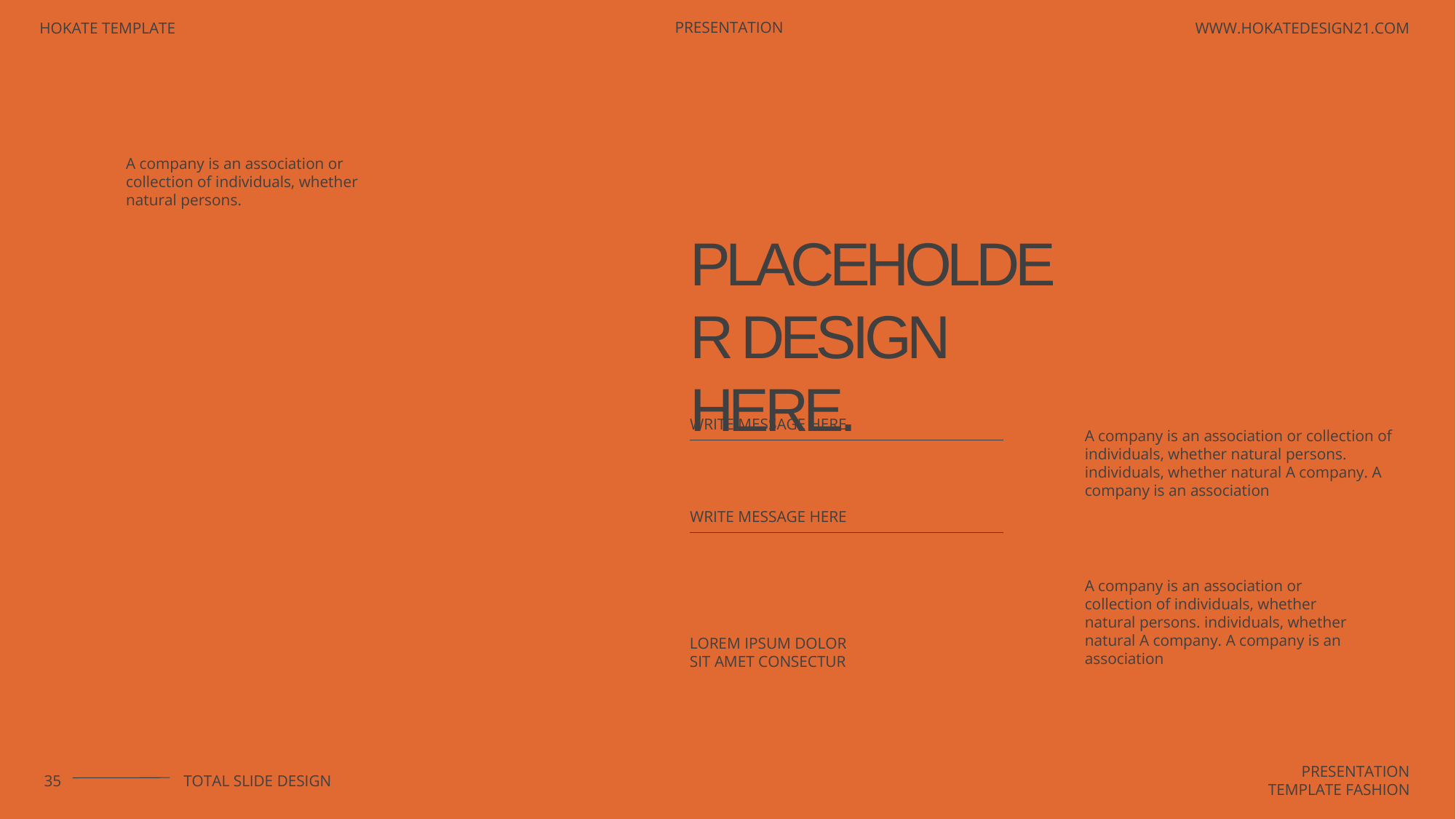

PRESENTATION
HOKATE TEMPLATE
WWW.HOKATEDESIGN21.COM
A company is an association or collection of individuals, whether natural persons.
PLACEHOLDER DESIGN HERE.

WRITE MESSAGE HERE
A company is an association or collection of individuals, whether natural persons. individuals, whether natural A company. A company is an association
WRITE MESSAGE HERE
A company is an association or collection of individuals, whether natural persons. individuals, whether natural A company. A company is an association
LOREM IPSUM DOLOR SIT AMET CONSECTUR
PRESENTATION TEMPLATE FASHION
35
TOTAL SLIDE DESIGN